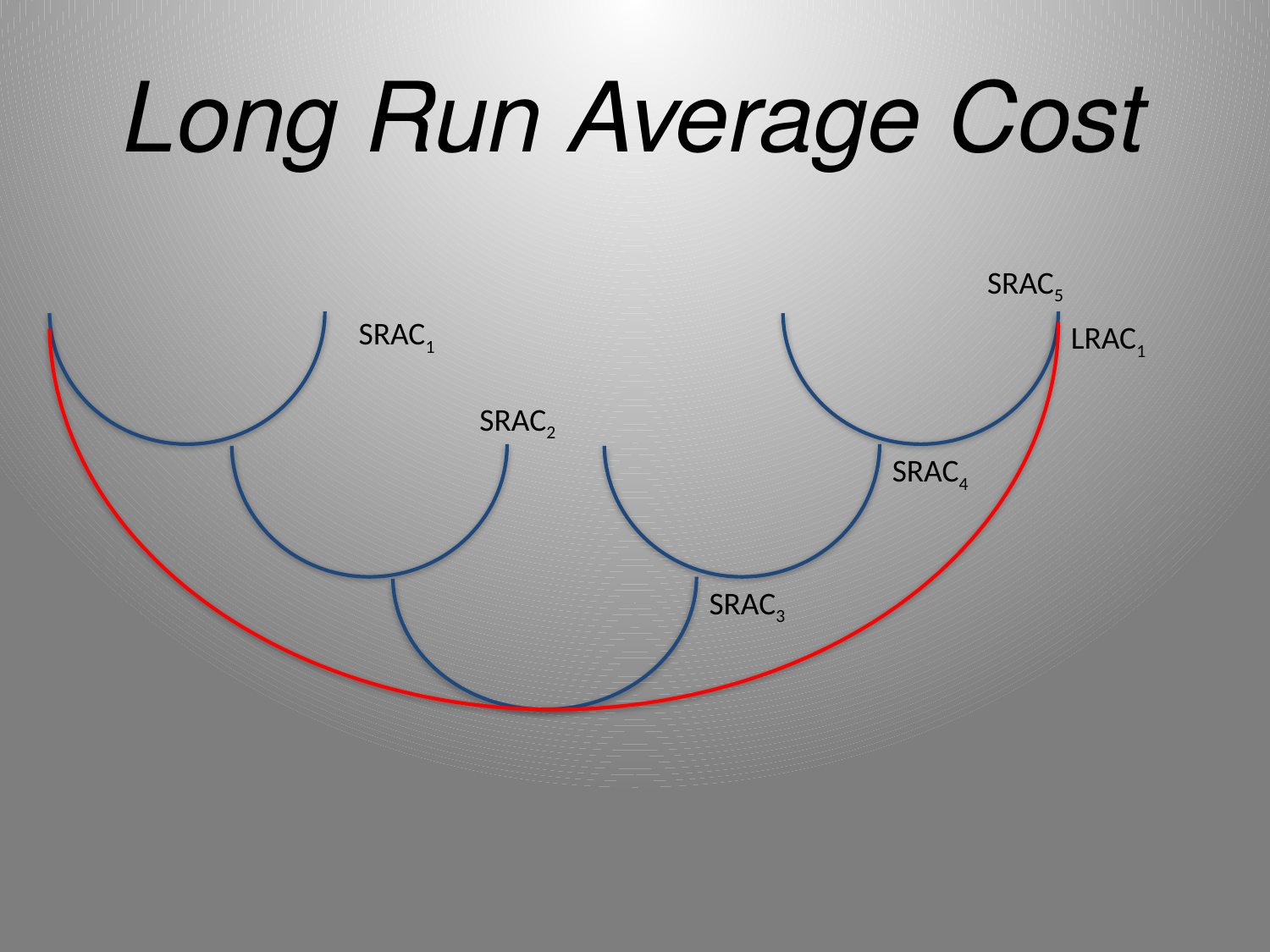

Long Run Average Cost

SRAC5

SRAC1
LRAC1
SRAC2

SRAC4
SRAC3